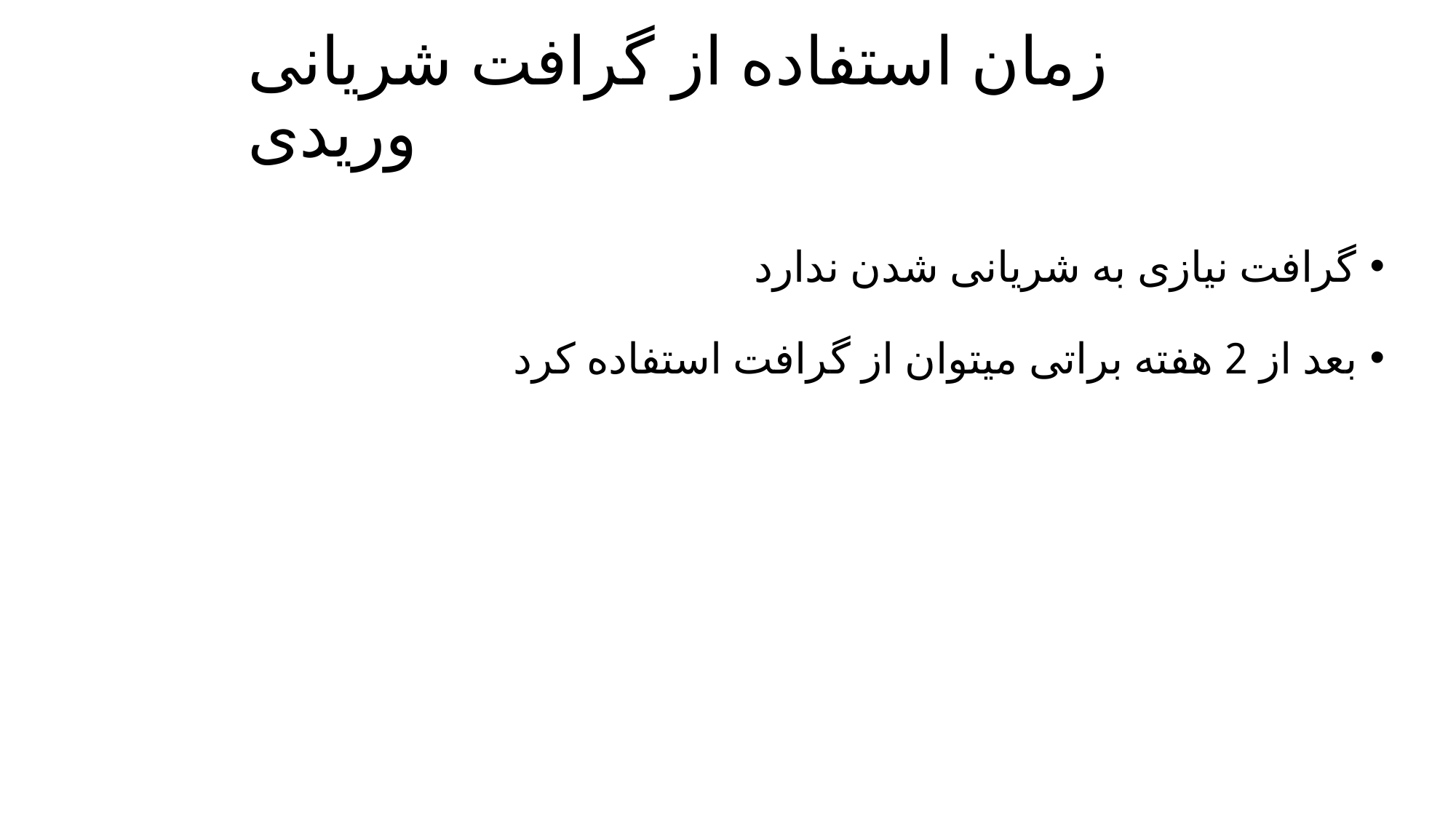

# زمان استفاده از گرافت شریانی وریدی

گرافت نیازی به شریانی شدن ندارد
بعد از 2 هفته براتی میتوان از گرافت استفاده کرد